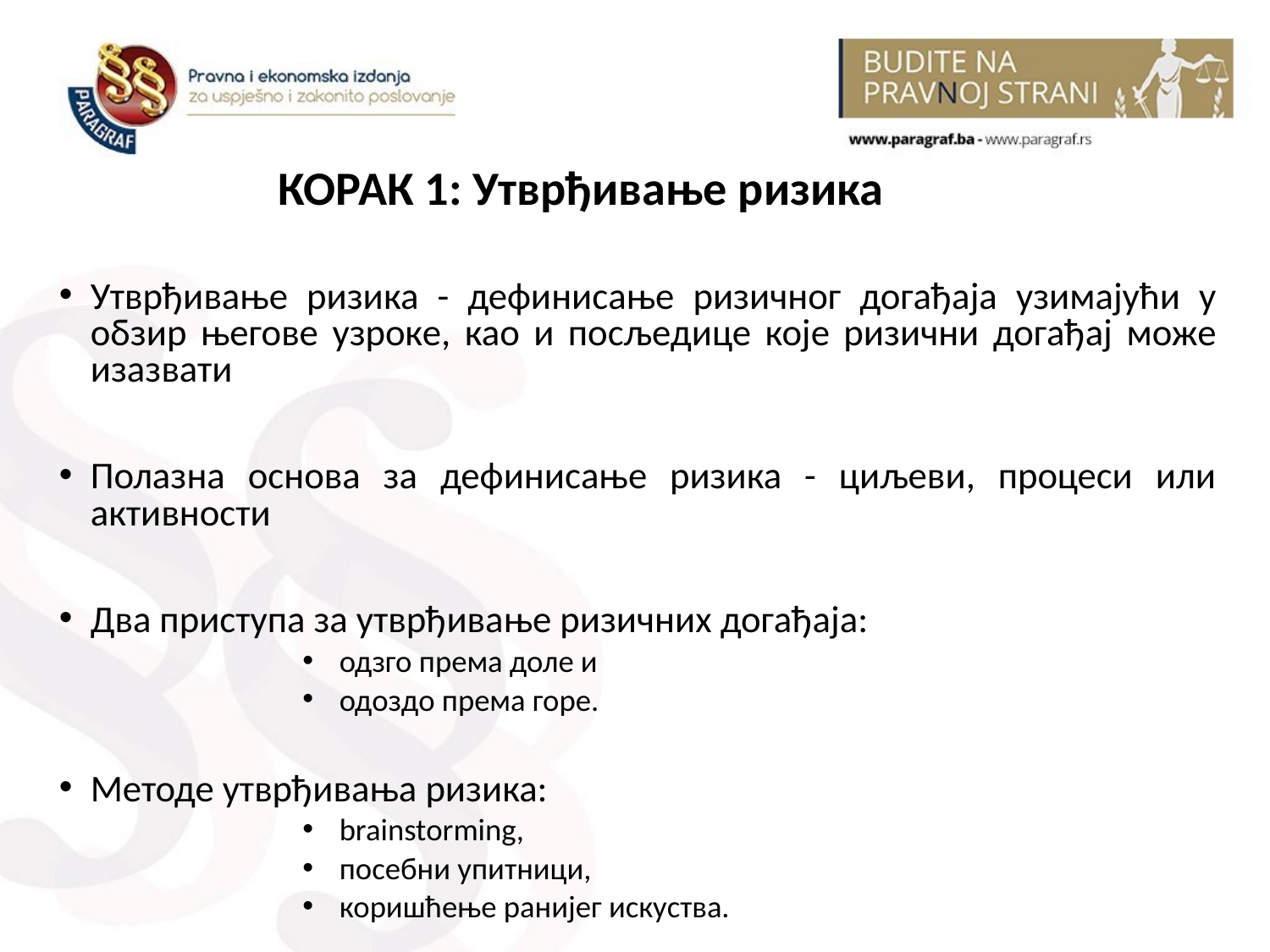

# КОРАК 1: Утврђивање ризика
Утврђивање ризика - дефинисање ризичног догађаја узимајући у обзир његове узроке, као и посљедице које ризични догађај може изазвати

Полазна основа за дефинисање ризика - циљеви, процеси или активности

Два приступа за утврђивање ризичних догађаја:
одзго према доле и
одоздо према горе.

Методе утврђивања ризика:
brainstorming,
посебни упитници,
коришћење ранијег искуства.